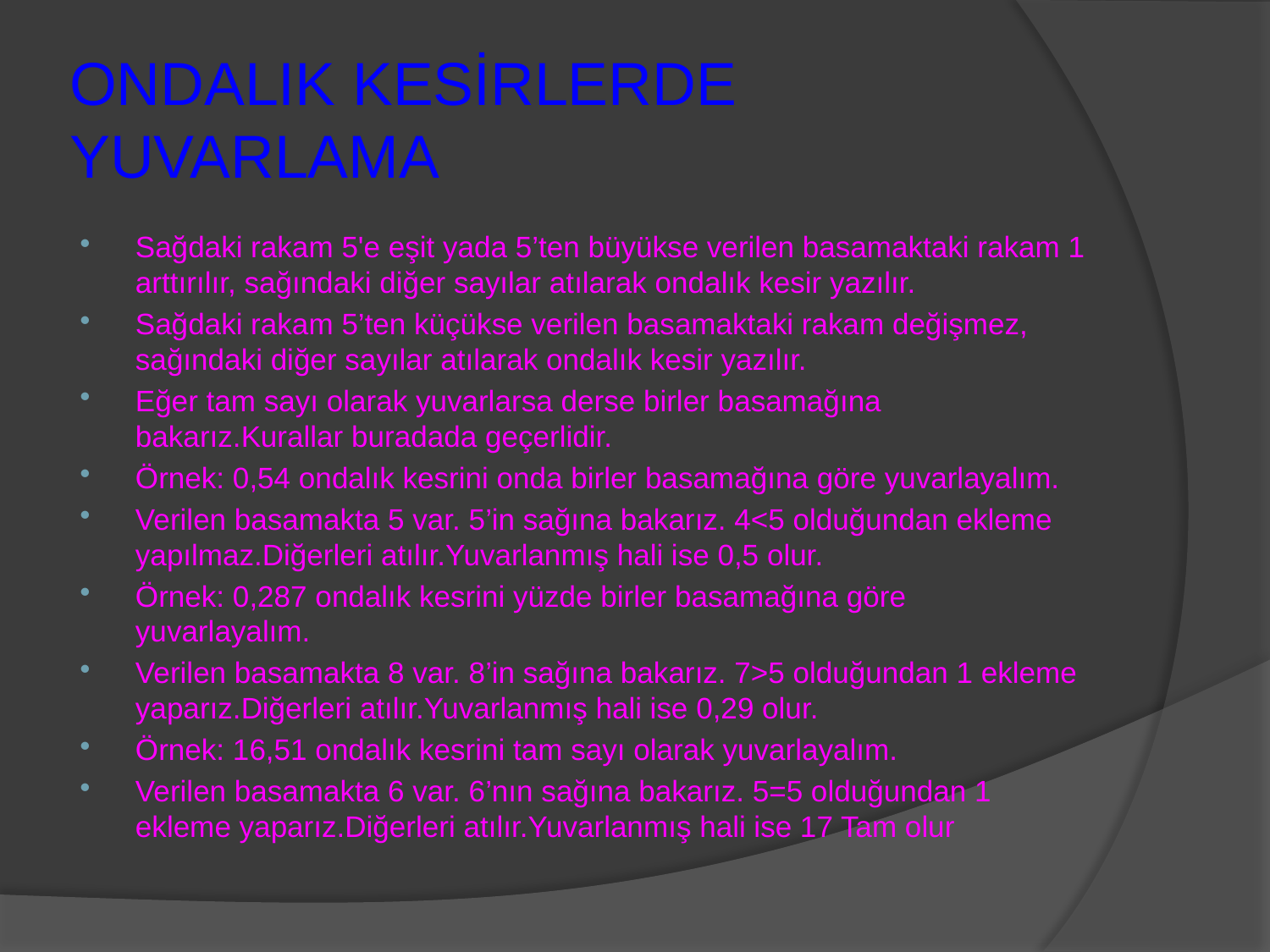

# ONDALIK KESİRLERDE YUVARLAMA
Sağdaki rakam 5'e eşit yada 5’ten büyükse verilen basamaktaki rakam 1 arttırılır, sağındaki diğer sayılar atılarak ondalık kesir yazılır.
Sağdaki rakam 5’ten küçükse verilen basamaktaki rakam değişmez, sağındaki diğer sayılar atılarak ondalık kesir yazılır.
Eğer tam sayı olarak yuvarlarsa derse birler basamağına bakarız.Kurallar buradada geçerlidir.
Örnek: 0,54 ondalık kesrini onda birler basamağına göre yuvarlayalım.
Verilen basamakta 5 var. 5’in sağına bakarız. 4<5 olduğundan ekleme yapılmaz.Diğerleri atılır.Yuvarlanmış hali ise 0,5 olur.
Örnek: 0,287 ondalık kesrini yüzde birler basamağına göre yuvarlayalım.
Verilen basamakta 8 var. 8’in sağına bakarız. 7>5 olduğundan 1 ekleme yaparız.Diğerleri atılır.Yuvarlanmış hali ise 0,29 olur.
Örnek: 16,51 ondalık kesrini tam sayı olarak yuvarlayalım.
Verilen basamakta 6 var. 6’nın sağına bakarız. 5=5 olduğundan 1 ekleme yaparız.Diğerleri atılır.Yuvarlanmış hali ise 17 Tam olur